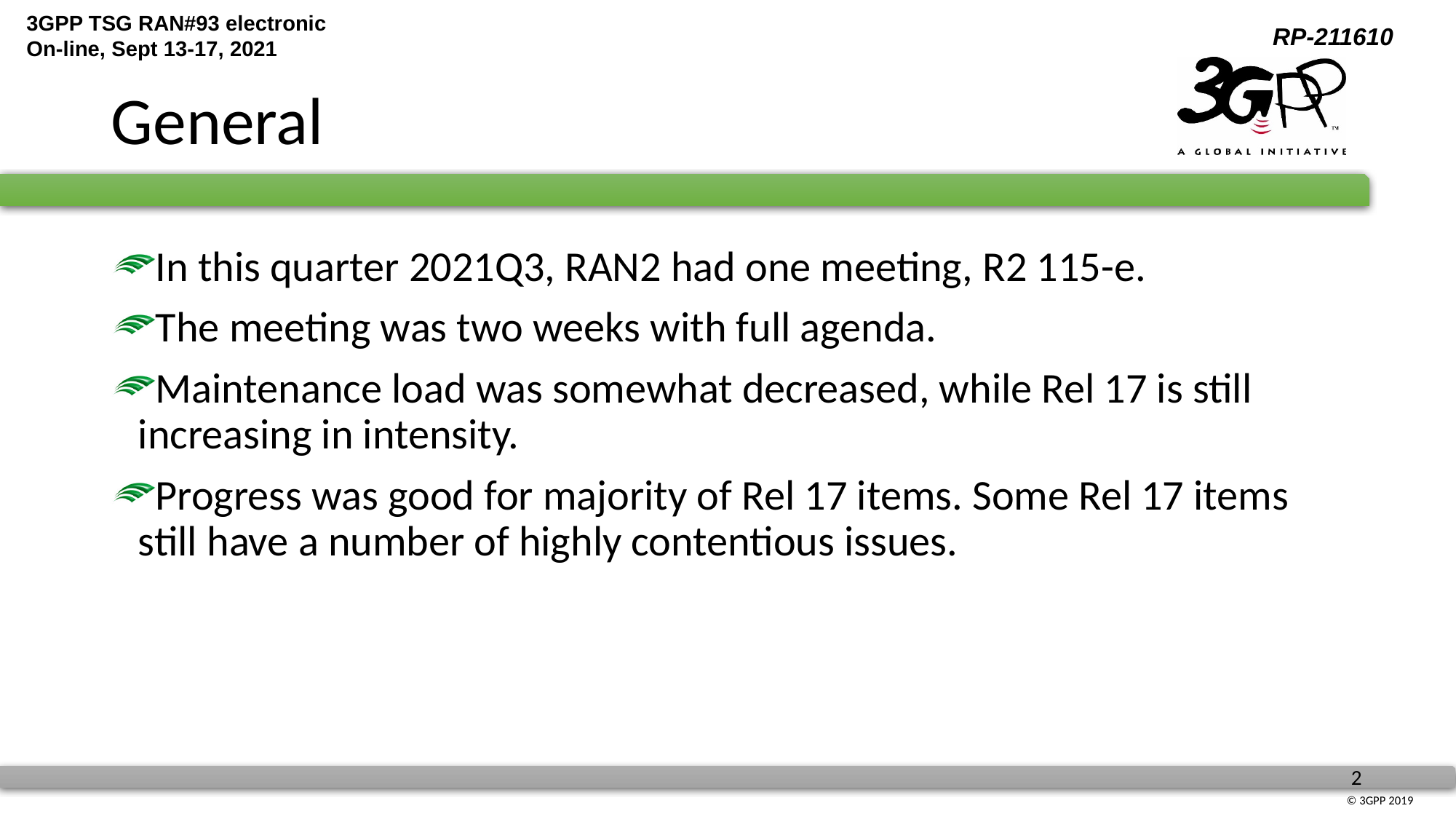

# General
In this quarter 2021Q3, RAN2 had one meeting, R2 115-e.
The meeting was two weeks with full agenda.
Maintenance load was somewhat decreased, while Rel 17 is still increasing in intensity.
Progress was good for majority of Rel 17 items. Some Rel 17 items still have a number of highly contentious issues.